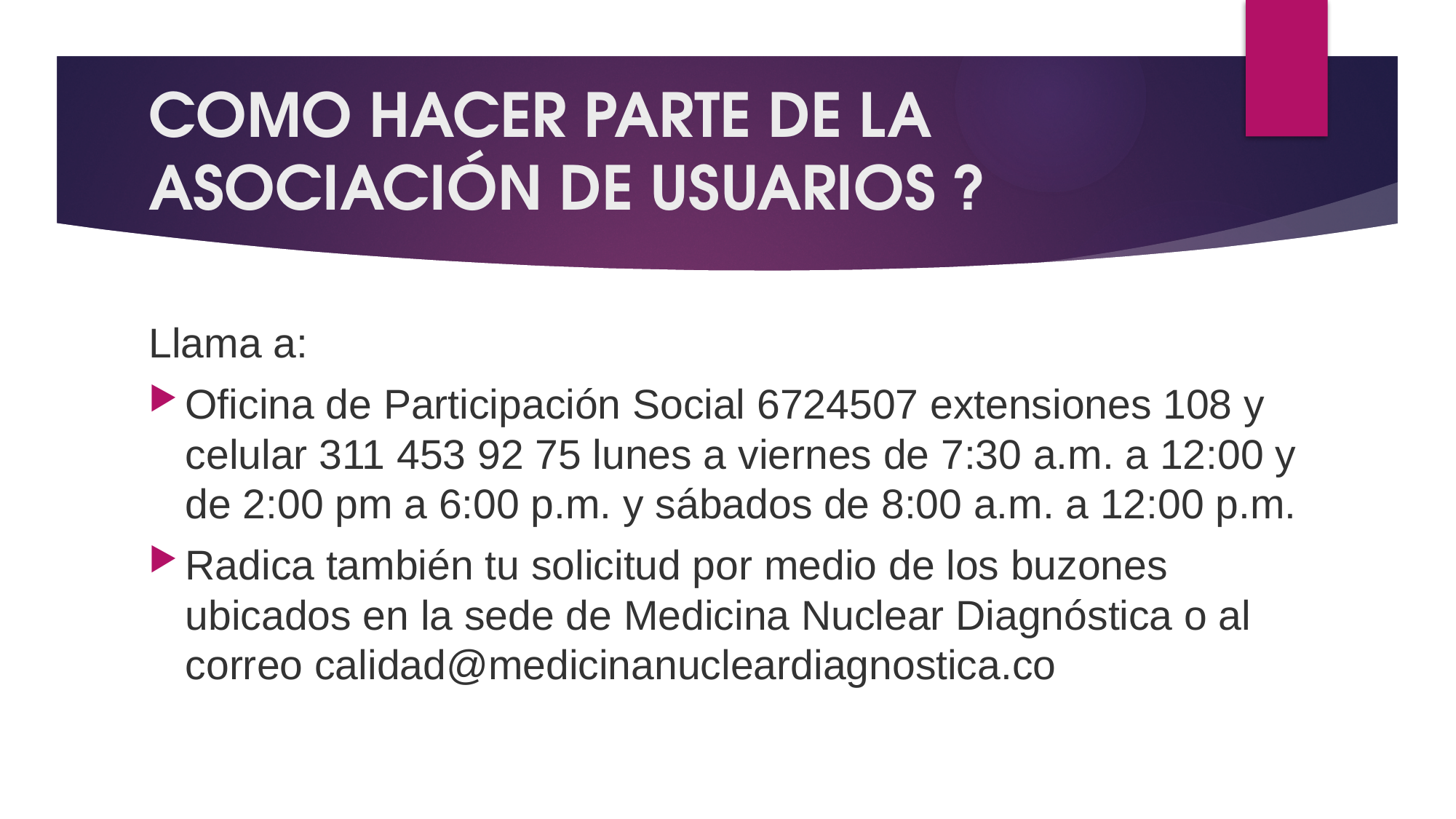

# COMO HACER PARTE DE LA ASOCIACIÓN DE USUARIOS ?
Llama a:
Oficina de Participación Social 6724507 extensiones 108 y celular 311 453 92 75 lunes a viernes de 7:30 a.m. a 12:00 y de 2:00 pm a 6:00 p.m. y sábados de 8:00 a.m. a 12:00 p.m.
Radica también tu solicitud por medio de los buzones ubicados en la sede de Medicina Nuclear Diagnóstica o al correo calidad@medicinanucleardiagnostica.co